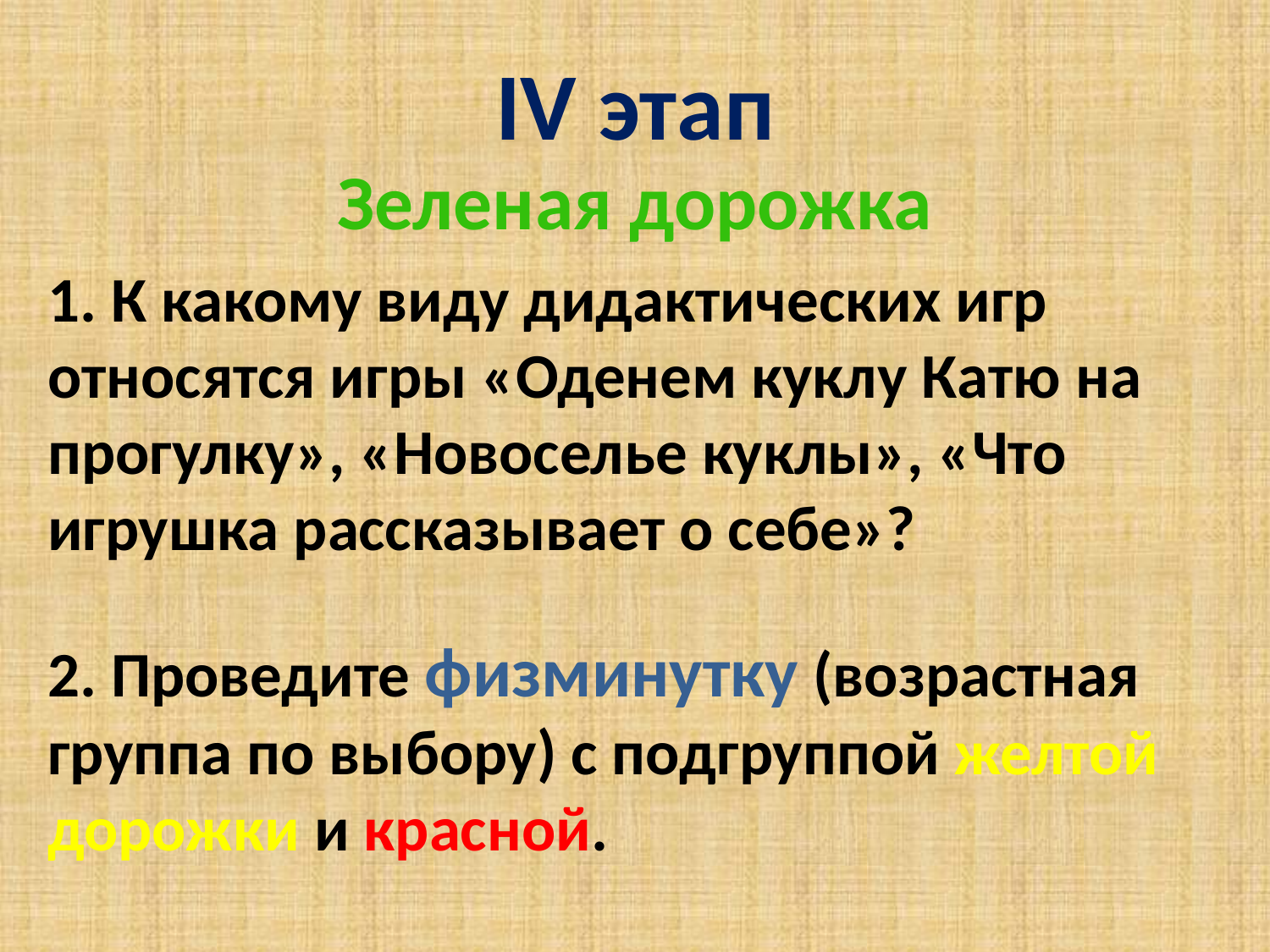

# IV этап
Зеленая дорожка
1. К какому виду дидактических игр относятся игры «Оденем куклу Катю на прогулку», «Новоселье куклы», «Что игрушка рассказывает о себе»?

2. Проведите физминутку (возрастная группа по выбору) с подгруппой желтой дорожки и красной.